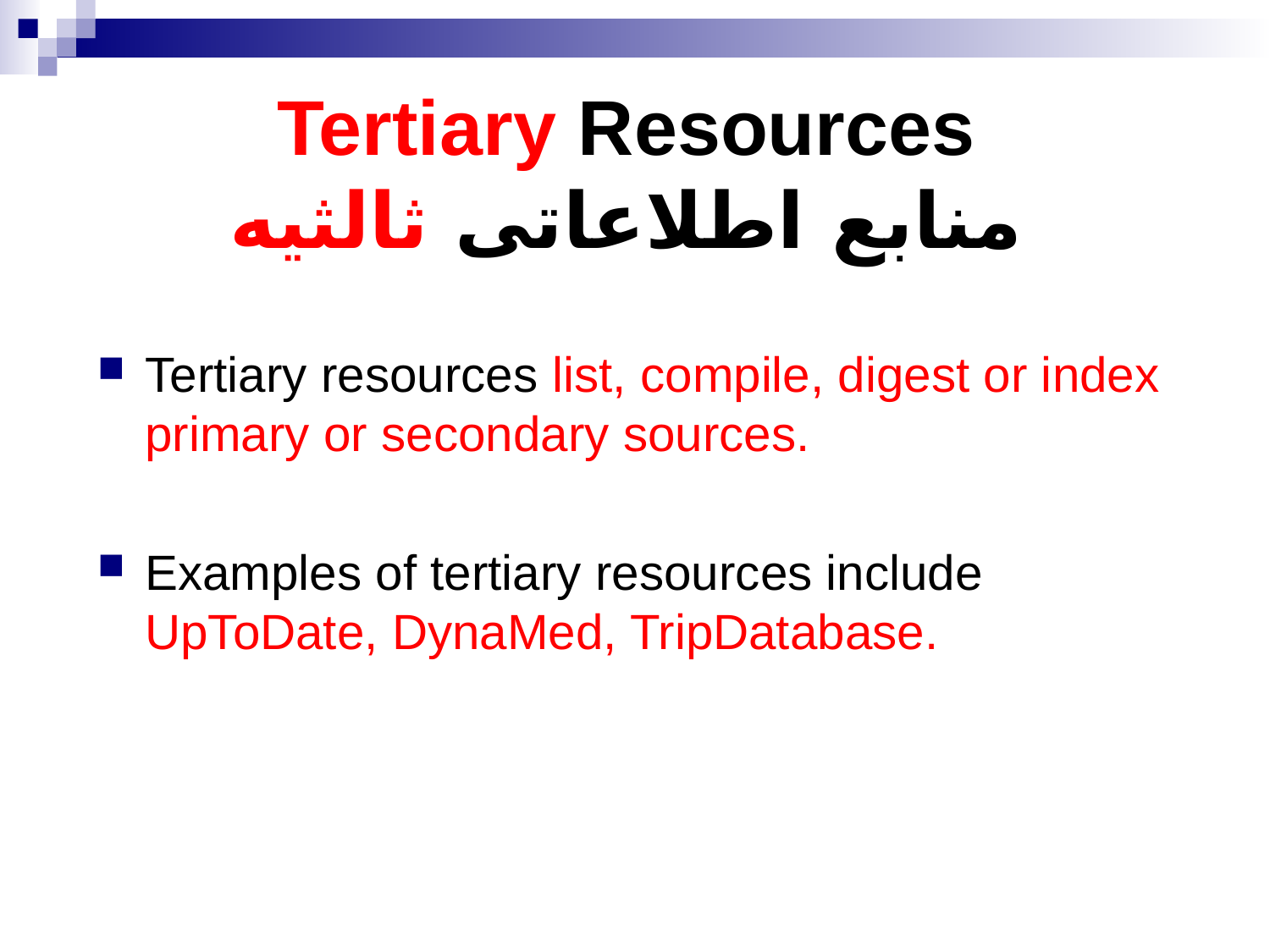

# Tertiary Resources منابع اطلاعاتی ثالثيه
Tertiary resources list, compile, digest or index primary or secondary sources.

Examples of tertiary resources include UpToDate, DynaMed, TripDatabase.